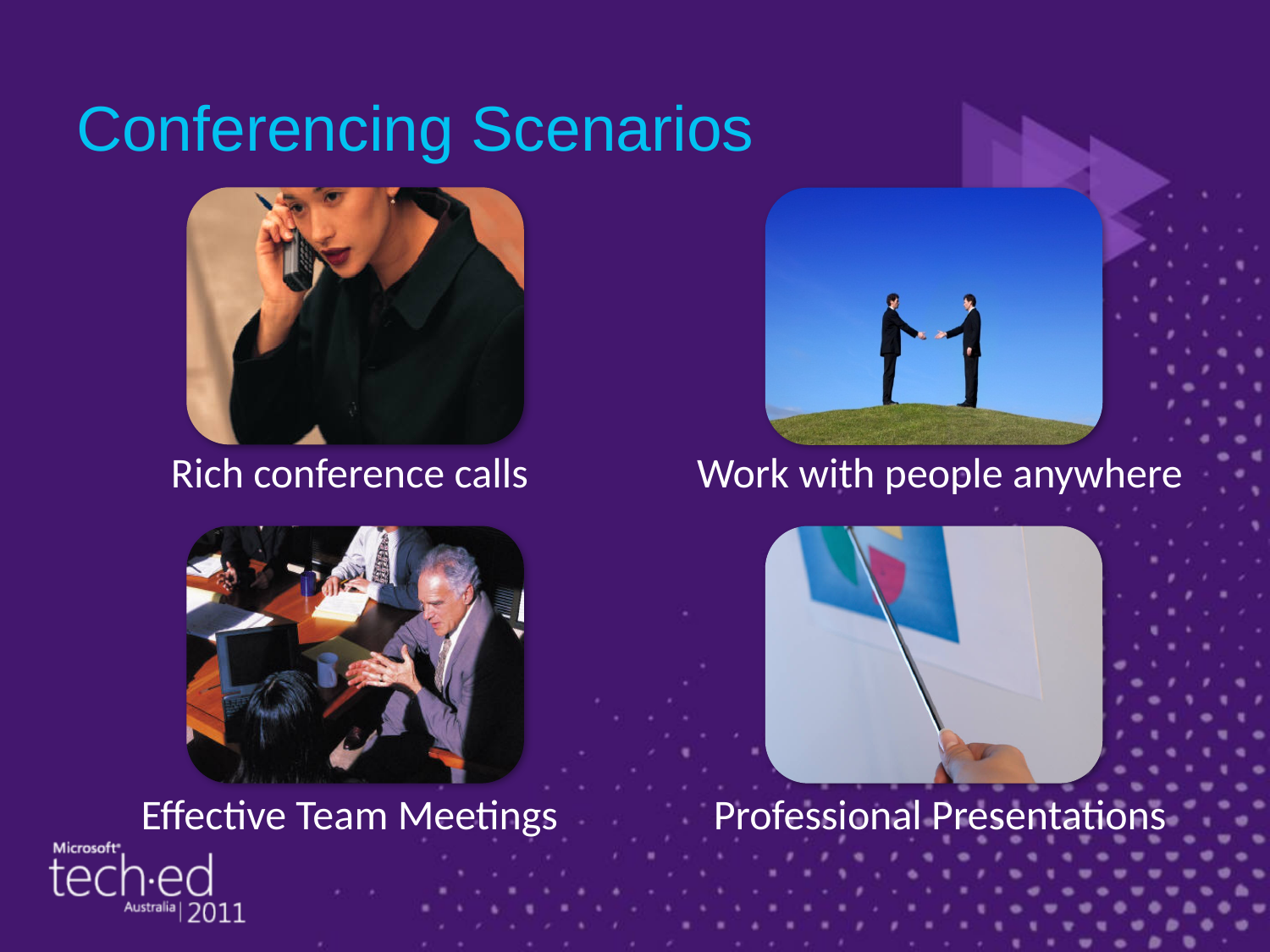

# Conferencing Scenarios

Rich conference calls
Work with people anywhere

Effective Team Meetings
Professional Presentations